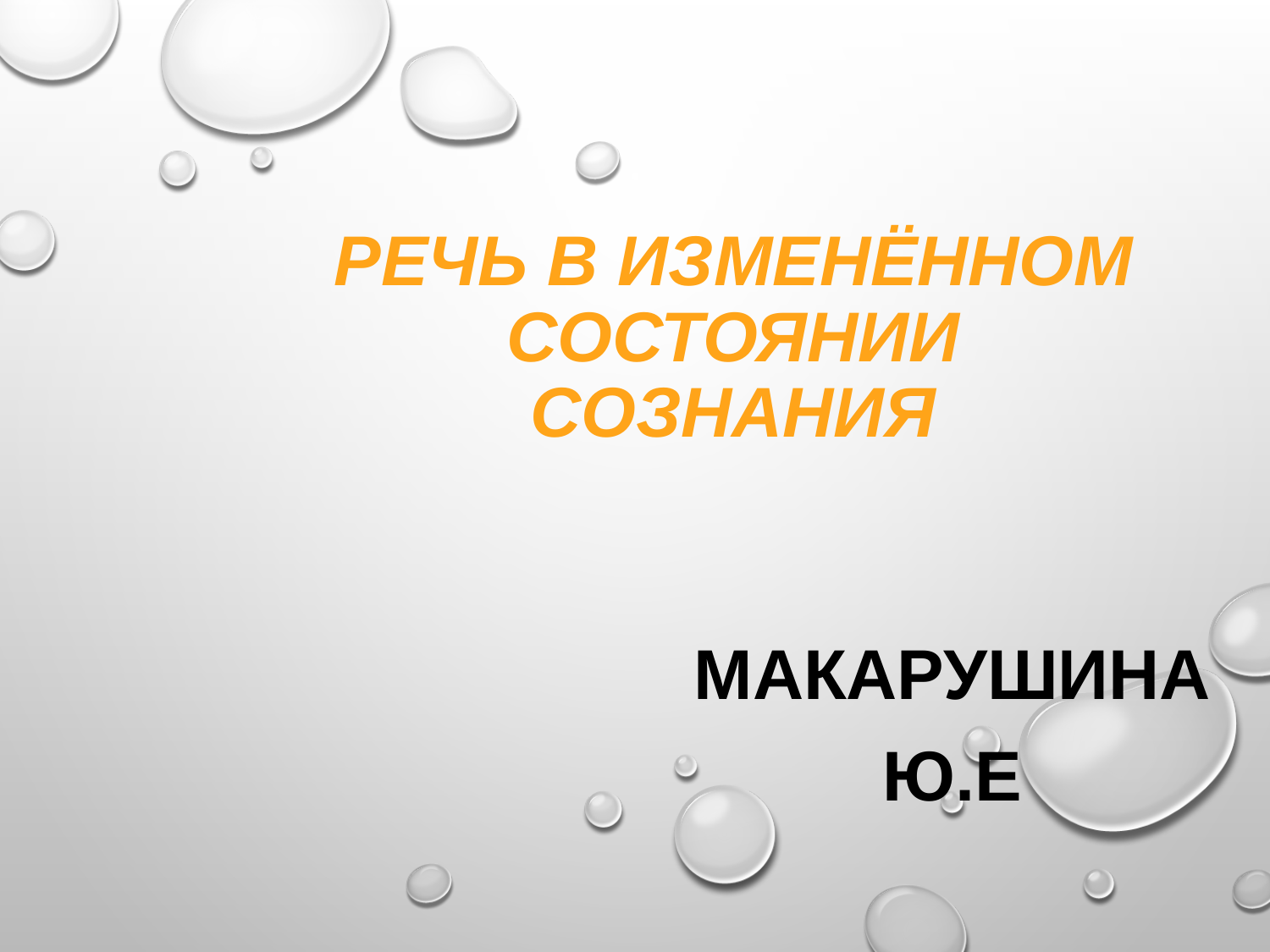

# Речь в изменённом состоянии сознания
Макарушина Ю.Е